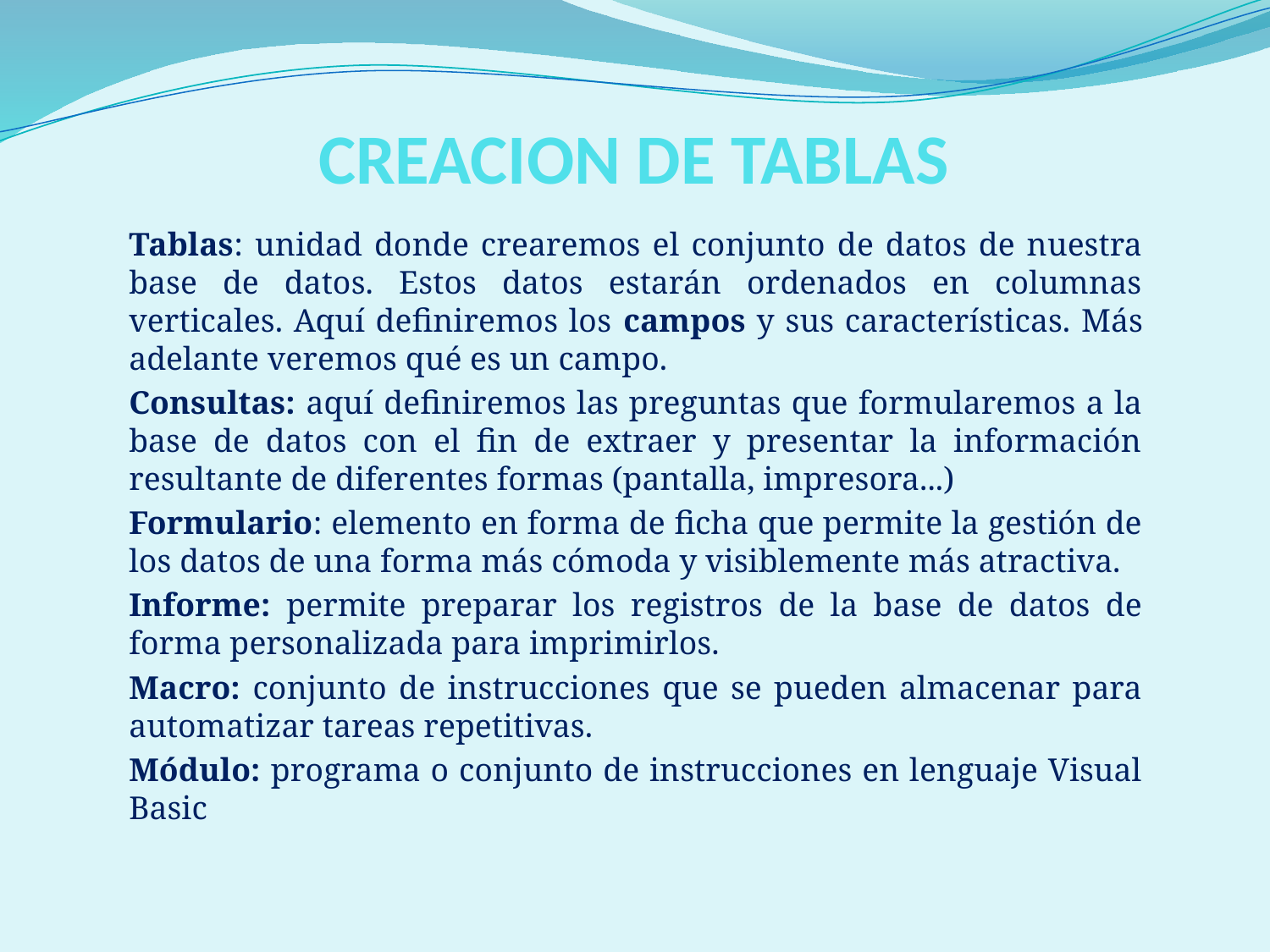

# CREACION DE TABLAS
Tablas: unidad donde crearemos el conjunto de datos de nuestra base de datos. Estos datos estarán ordenados en columnas verticales. Aquí definiremos los campos y sus características. Más adelante veremos qué es un campo.
Consultas: aquí definiremos las preguntas que formularemos a la base de datos con el fin de extraer y presentar la información resultante de diferentes formas (pantalla, impresora...)
Formulario: elemento en forma de ficha que permite la gestión de los datos de una forma más cómoda y visiblemente más atractiva.
Informe: permite preparar los registros de la base de datos de forma personalizada para imprimirlos.
Macro: conjunto de instrucciones que se pueden almacenar para automatizar tareas repetitivas.
Módulo: programa o conjunto de instrucciones en lenguaje Visual Basic